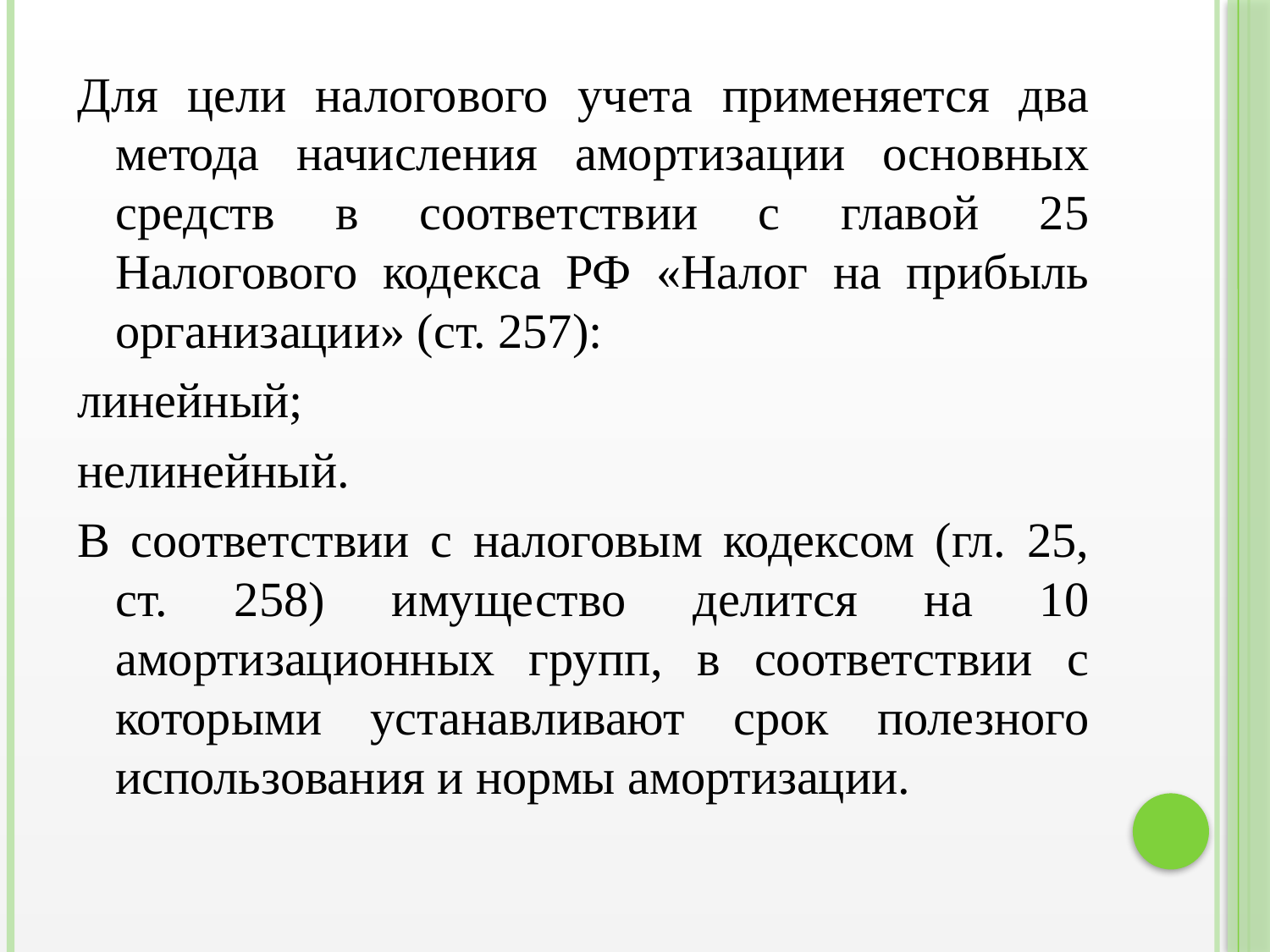

Для цели налогового учета применяется два метода начисления амортизации основных средств в соответствии с главой 25 Налогового кодекса РФ «Налог на прибыль организации» (ст. 257):
линейный;
нелинейный.
В соответствии с налоговым кодексом (гл. 25, ст. 258) имущество делится на 10 амортизационных групп, в соответствии с которыми устанавливают срок полезного использования и нормы амортизации.